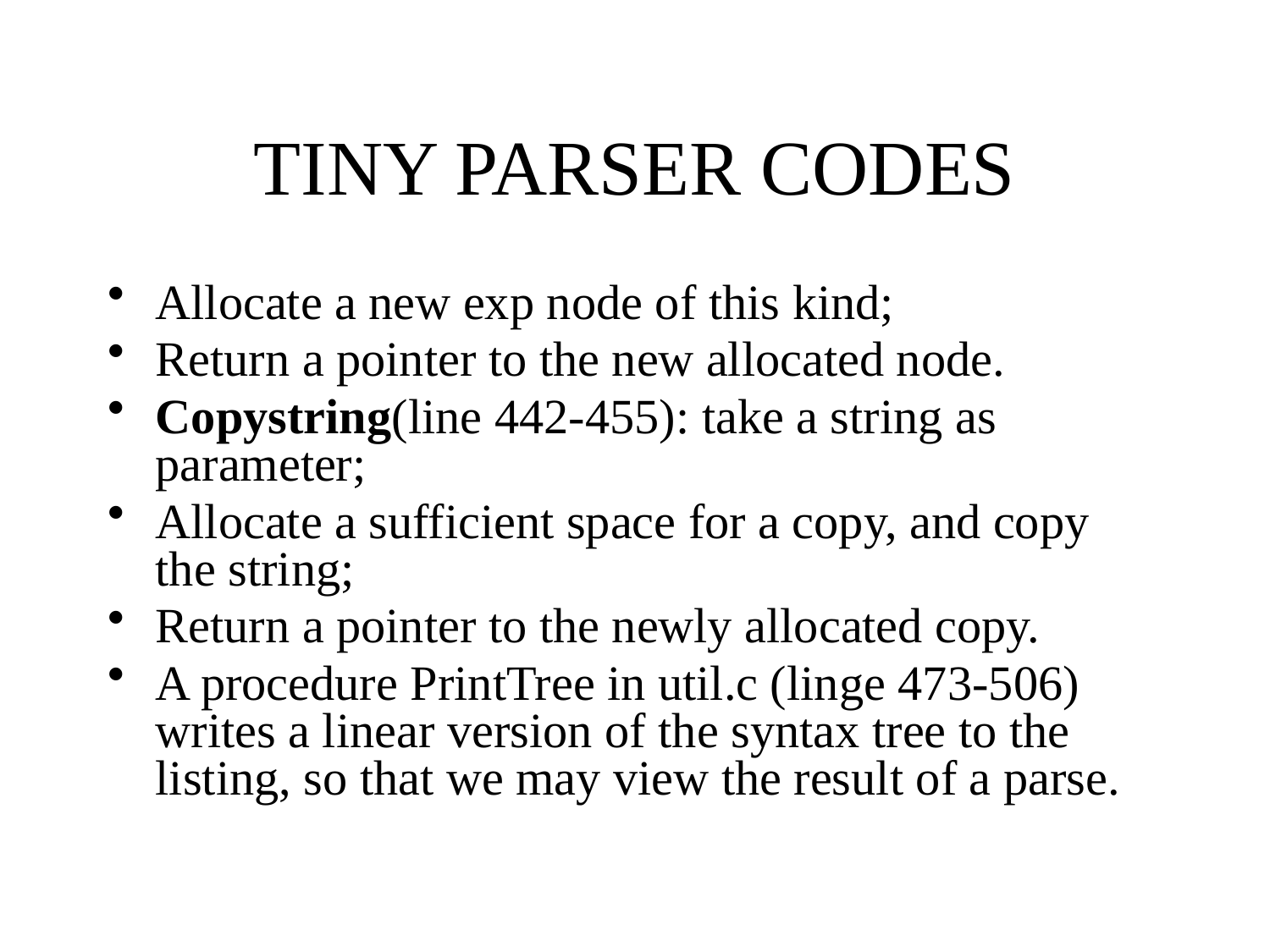

# TINY PARSER CODES
Allocate a new exp node of this kind;
Return a pointer to the new allocated node.
Copystring(line 442-455): take a string as parameter;
Allocate a sufficient space for a copy, and copy the string;
Return a pointer to the newly allocated copy.
A procedure PrintTree in util.c (linge 473-506) writes a linear version of the syntax tree to the listing, so that we may view the result of a parse.